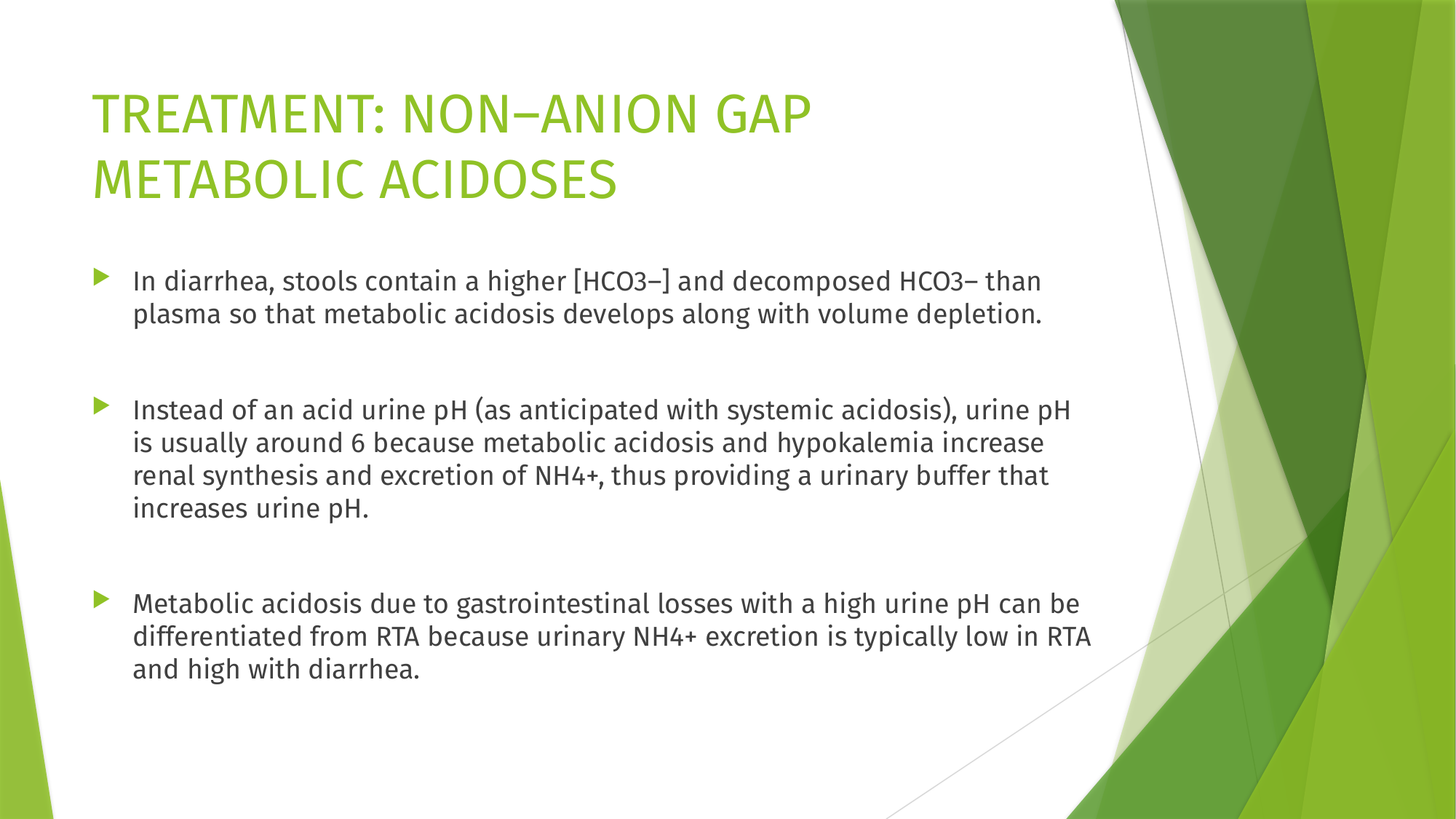

# TREATMENT: NON–ANION GAP METABOLIC ACIDOSES
In diarrhea, stools contain a higher [HCO3–] and decomposed HCO3– than plasma so that metabolic acidosis develops along with volume depletion.

Instead of an acid urine pH (as anticipated with systemic acidosis), urine pH is usually around 6 because metabolic acidosis and hypokalemia increase renal synthesis and excretion of NH4+, thus providing a urinary buffer that increases urine pH.

Metabolic acidosis due to gastrointestinal losses with a high urine pH can be differentiated from RTA because urinary NH4+ excretion is typically low in RTA and high with diarrhea.